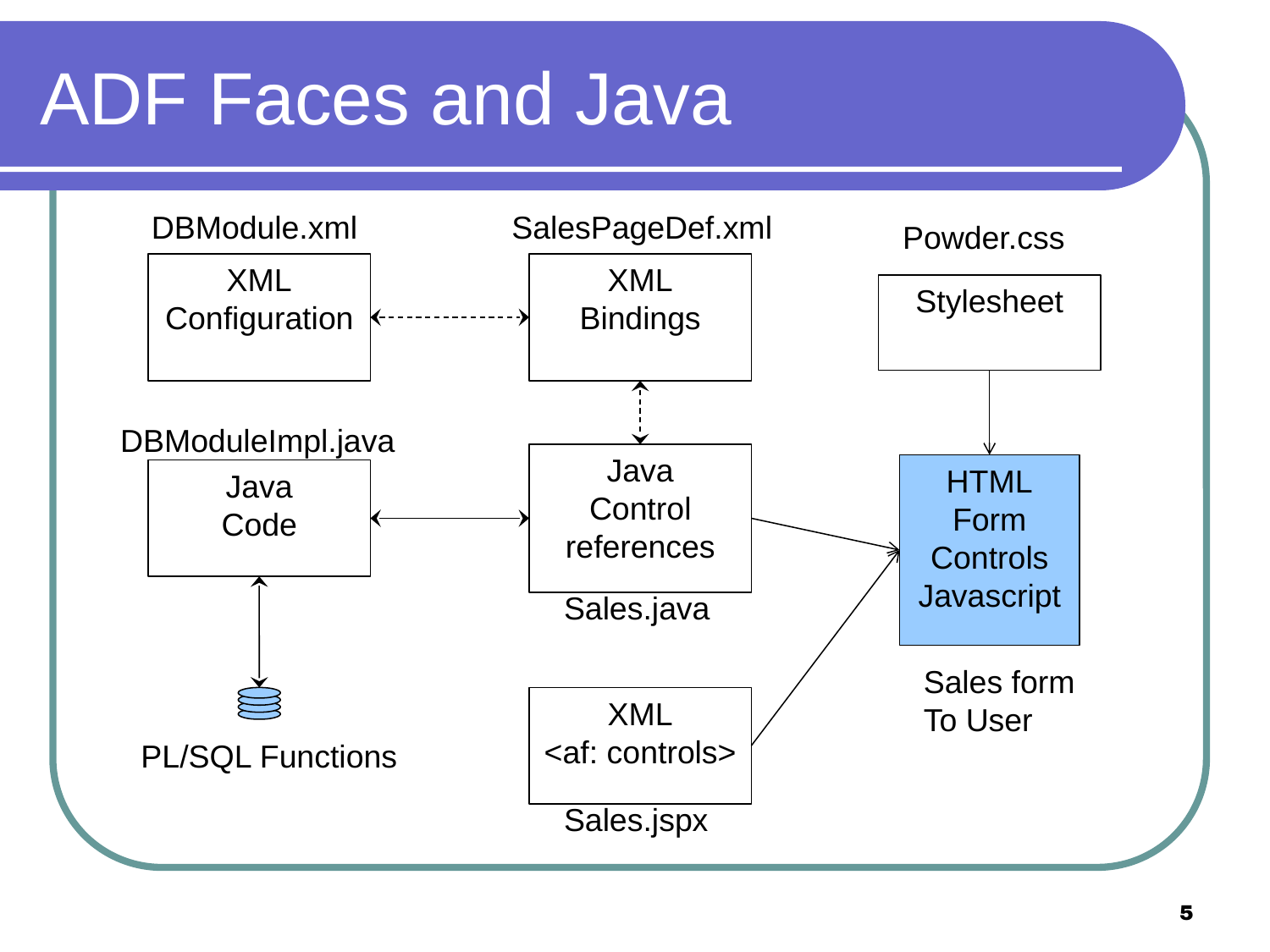

# ADF Faces and Java
DBModule.xml
SalesPageDef.xml
Powder.css
XML
Configuration
XML
Bindings
Stylesheet
DBModuleImpl.java
Java
Control references
HTML
Form
Controls
Javascript
Java
Code
Sales.java
Sales form
To User

XML
<af: controls>
PL/SQL Functions
Sales.jspx
5